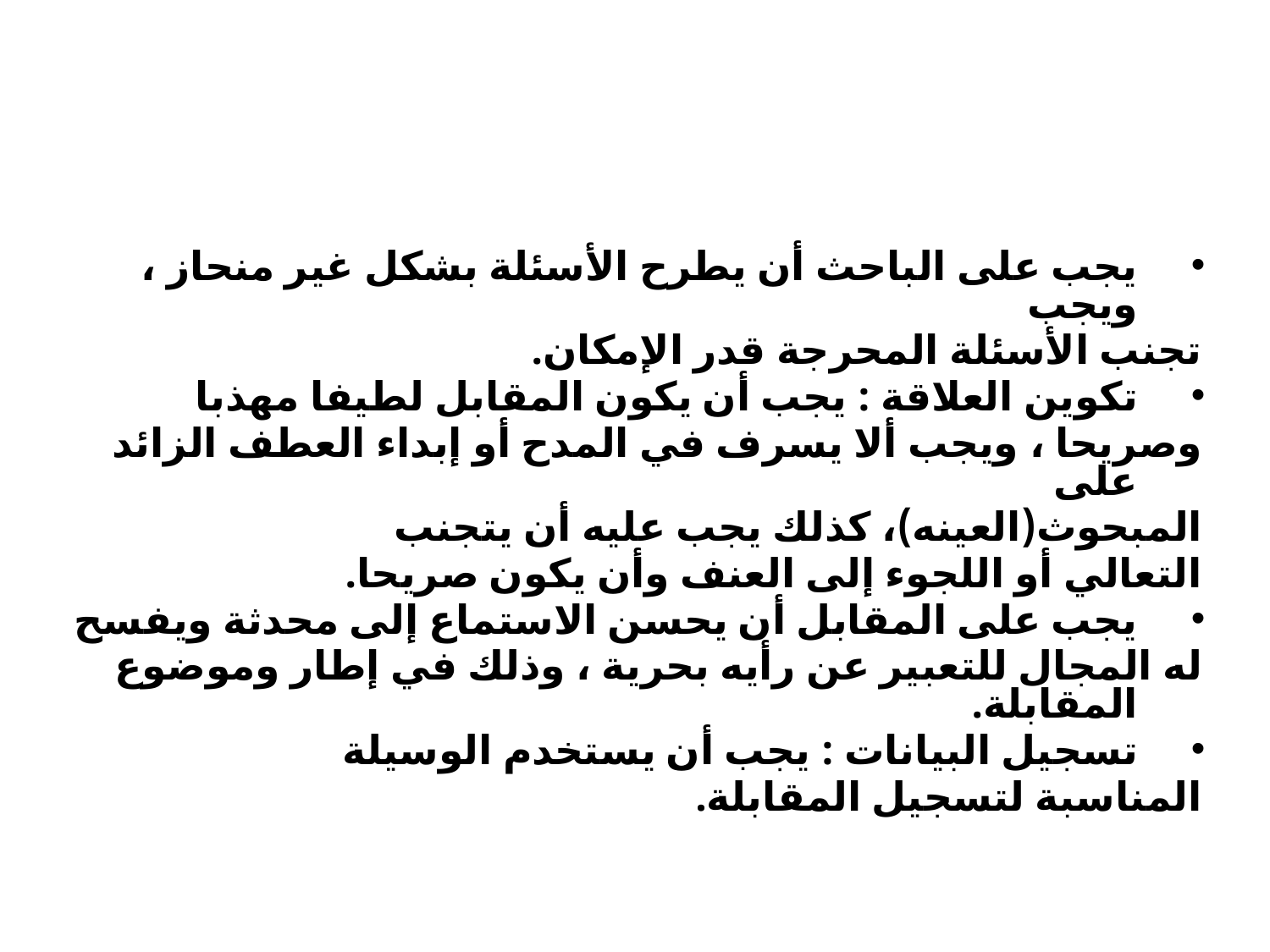

يجب على الباحث أن يطرح الأسئلة بشكل غير منحاز ، ويجب
تجنب الأسئلة المحرجة قدر الإمكان.
تكوين العلاقة : يجب أن يكون المقابل لطيفا مهذبا
وصريحا ، ويجب ألا يسرف في المدح أو إبداء العطف الزائد على
المبحوث(العينه)، كذلك يجب عليه أن يتجنب
التعالي أو اللجوء إلى العنف وأن يكون صريحا.
يجب على المقابل أن يحسن الاستماع إلى محدثة ويفسح
له المجال للتعبير عن رأيه بحرية ، وذلك في إطار وموضوع المقابلة.
تسجيل البيانات : يجب أن يستخدم الوسيلة
المناسبة لتسجيل المقابلة.